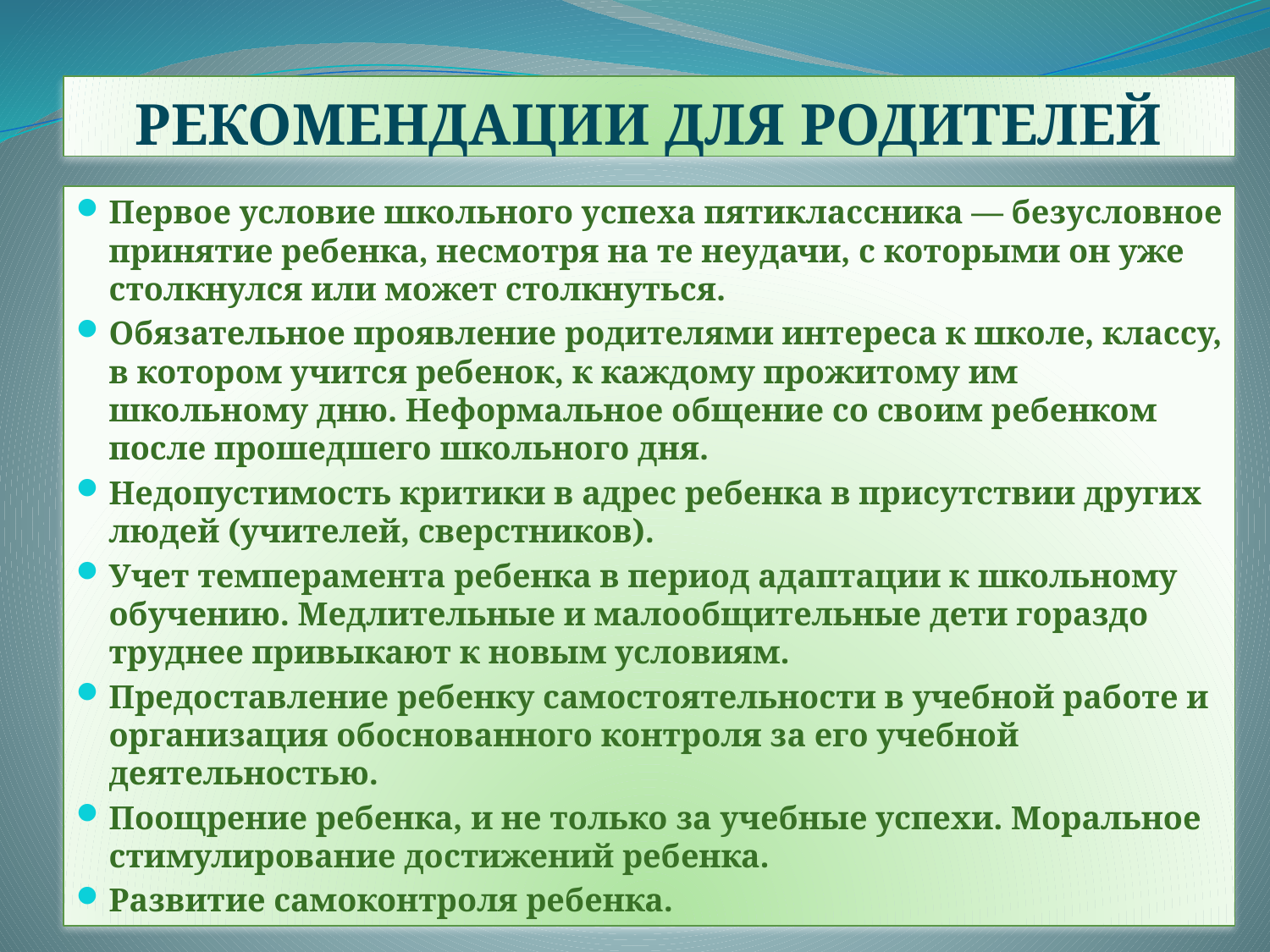

# РЕКОМЕНДАЦИИ ДЛЯ РОДИТЕЛЕЙ
Первое условие школьного успеха пятиклассника — безусловное принятие ребенка, несмотря на те неудачи, с которыми он уже столкнулся или может столкнуться.
Обязательное проявление родителями интереса к школе, классу, в котором учится ребенок, к каждому прожитому им школьному дню. Неформальное общение со своим ребенком после прошедшего школьного дня.
Недопустимость критики в адрес ребенка в присутствии других людей (учителей, сверстников).
Учет темперамента ребенка в период адаптации к школьному обучению. Медлительные и малообщительные дети гораздо труднее привыкают к новым условиям.
Предоставление ребенку самостоятельности в учебной работе и организация обоснованного контроля за его учебной деятельностью.
Поощрение ребенка, и не только за учебные успехи. Моральное стимулирование достижений ребенка.
Развитие самоконтроля ребенка.